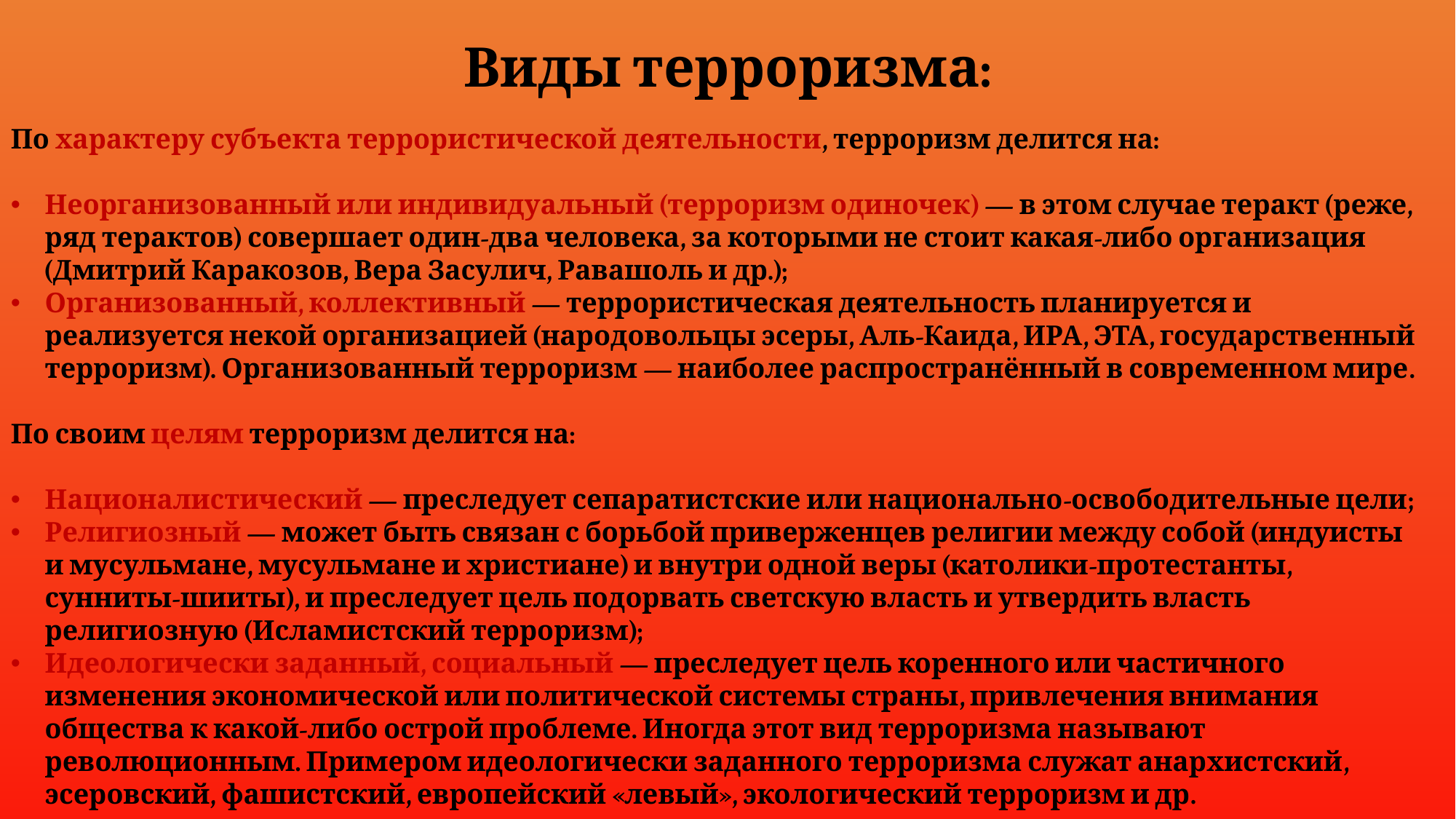

Виды терроризма:

По характеру субъекта террористической деятельности, терроризм делится на:

Неорганизованный или индивидуальный (терроризм одиночек) — в этом случае теракт (реже, ряд терактов) совершает один-два человека, за которыми не стоит какая-либо организация (Дмитрий Каракозов, Вера Засулич, Равашоль и др.);
Организованный, коллективный — террористическая деятельность планируется и реализуется некой организацией (народовольцы эсеры, Аль-Каида, ИРА, ЭТА, государственный терроризм). Организованный терроризм — наиболее распространённый в современном мире.

По своим целям терроризм делится на:

Националистический — преследует сепаратистские или национально-освободительные цели;
Религиозный — может быть связан с борьбой приверженцев религии между собой (индуисты и мусульмане, мусульмане и христиане) и внутри одной веры (католики-протестанты, сунниты-шииты), и преследует цель подорвать светскую власть и утвердить власть религиозную (Исламистский терроризм);
Идеологически заданный, социальный — преследует цель коренного или частичного изменения экономической или политической системы страны, привлечения внимания общества к какой-либо острой проблеме. Иногда этот вид терроризма называют революционным. Примером идеологически заданного терроризма служат анархистский, эсеровский, фашистский, европейский «левый», экологический терроризм и др.